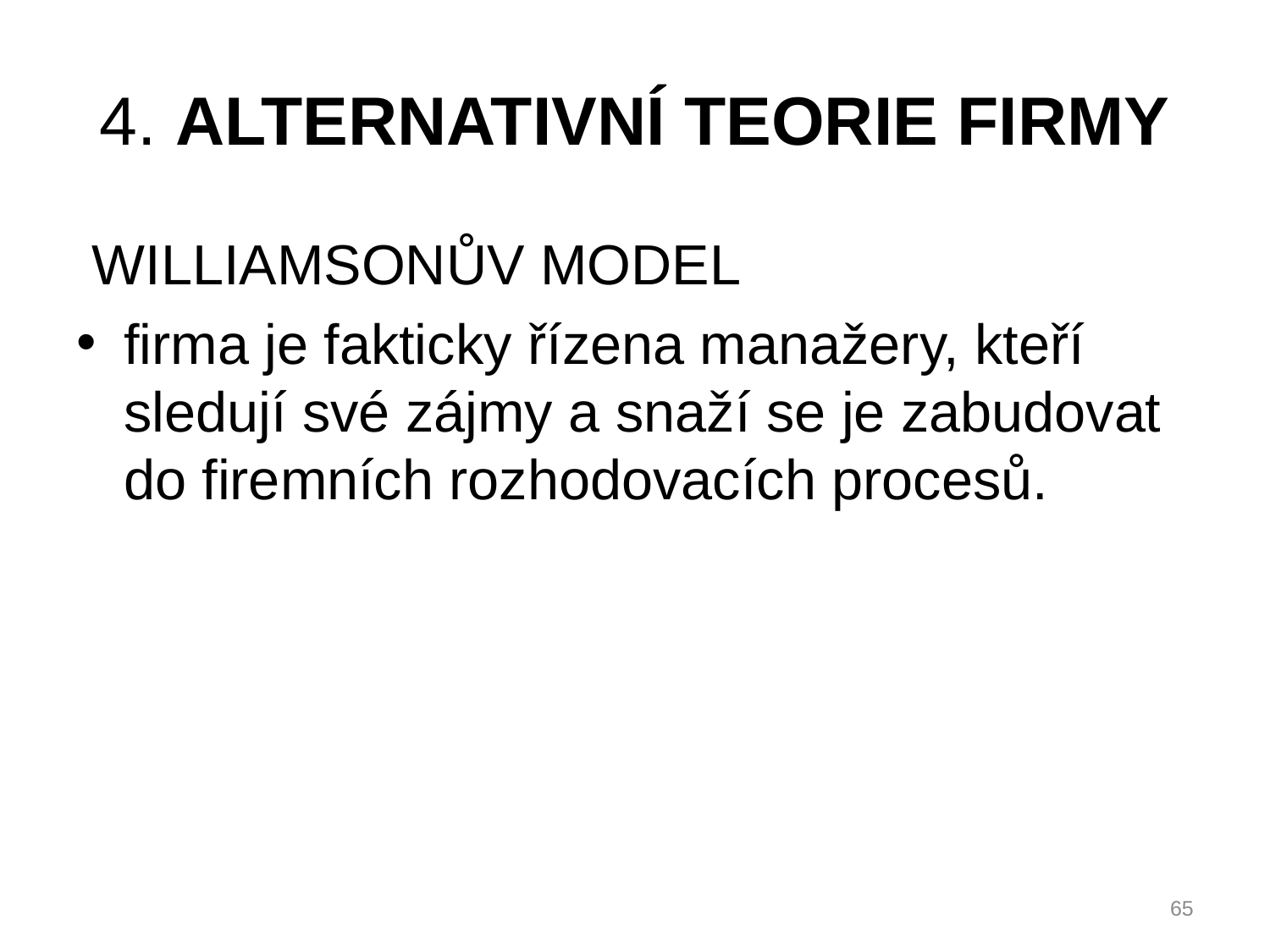

# 4. ALTERNATIVNÍ TEORIE FIRMY
WILLIAMSONŮV MODEL
firma je fakticky řízena manažery, kteří sledují své zájmy a snaží se je zabudovat do firemních rozhodovacích procesů.
65